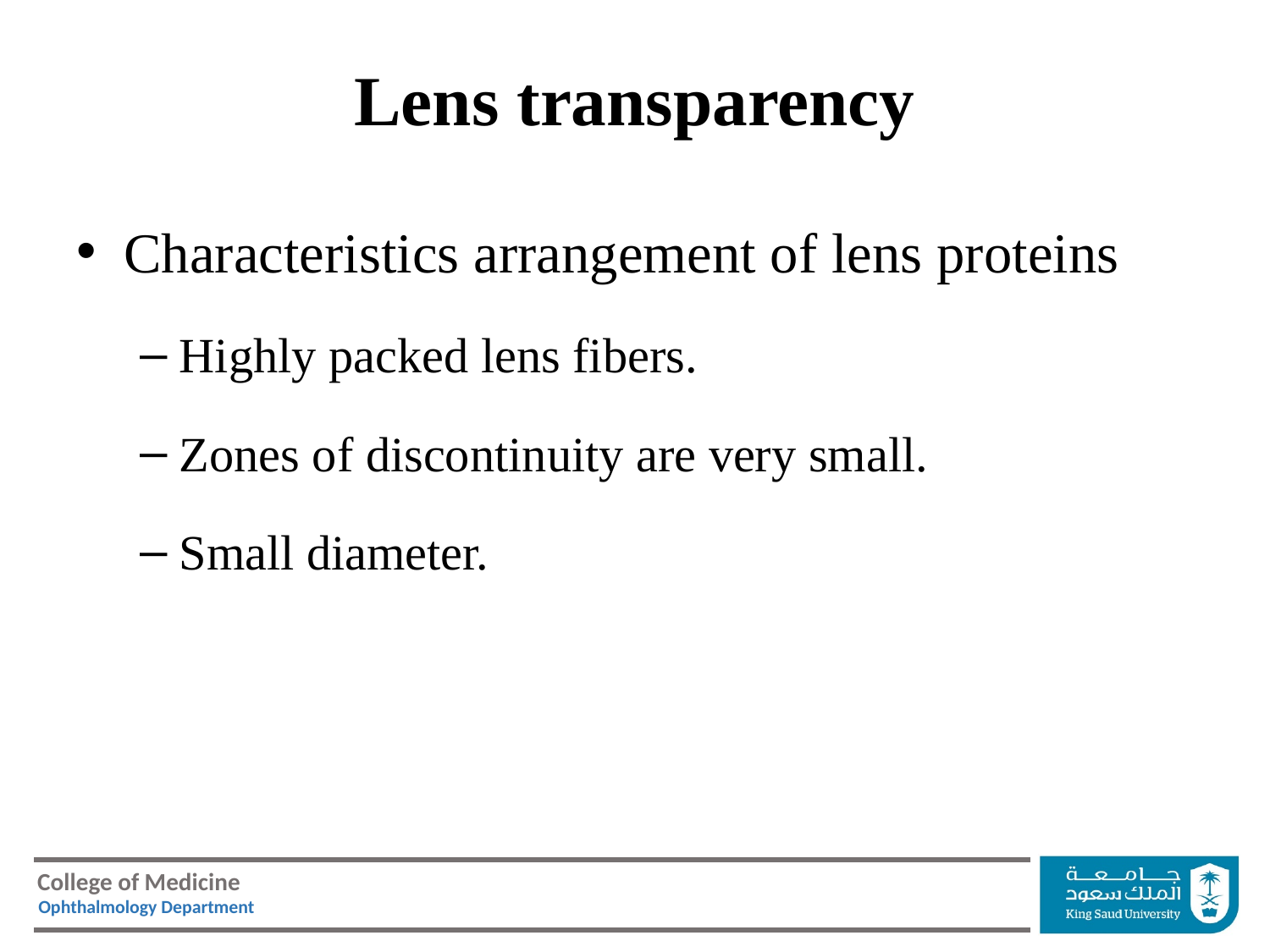

# Lens transparency
Characteristics arrangement of lens proteins
Highly packed lens fibers.
Zones of discontinuity are very small.
Small diameter.